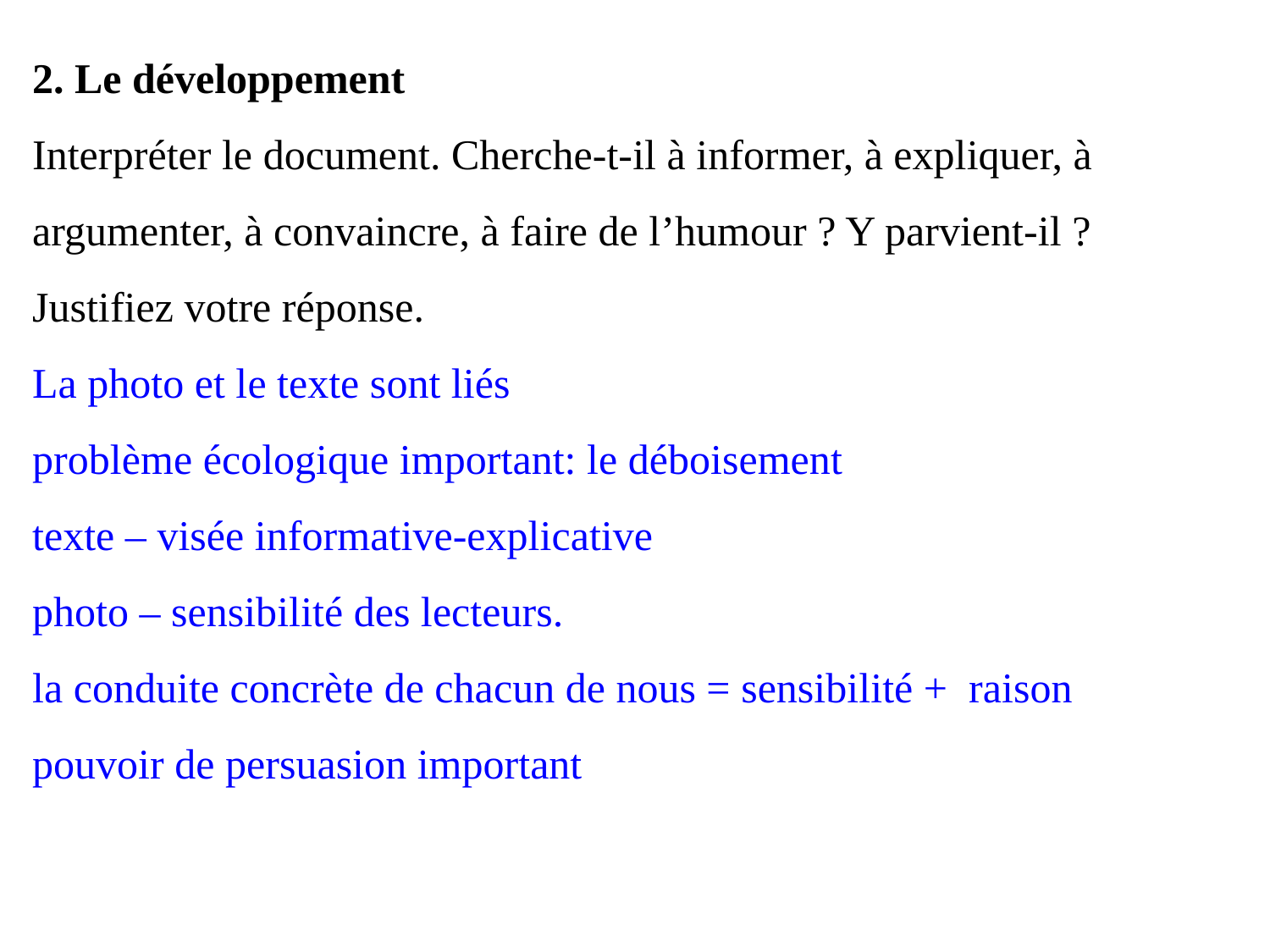

2. Le développement
Interpréter le document. Cherche-t-il à informer, à expliquer, à argumenter, à convaincre, à faire de l’humour ? Y parvient-il ? Justifiez votre réponse.
La photo et le texte sont liés
problème écologique important: le déboisement
texte – visée informative-explicative
photo – sensibilité des lecteurs.
la conduite concrète de chacun de nous = sensibilité +  raison
pouvoir de persuasion important